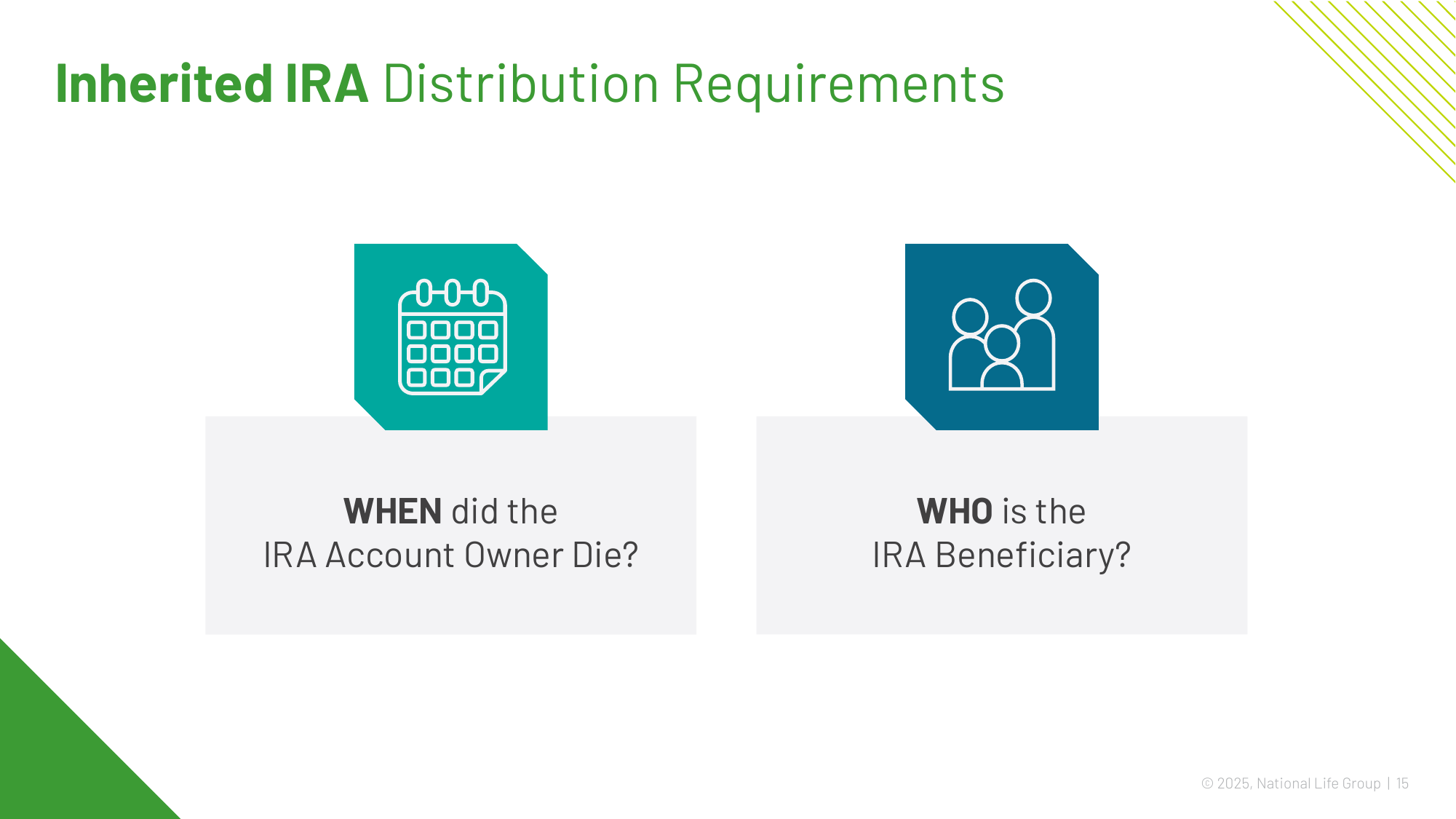

# Inherited IRA Distribution Requirements

WHEN did the
IRA Account Owner Die?
WHO is the
IRA Beneficiary?
© 2025, National Life Group  |  15